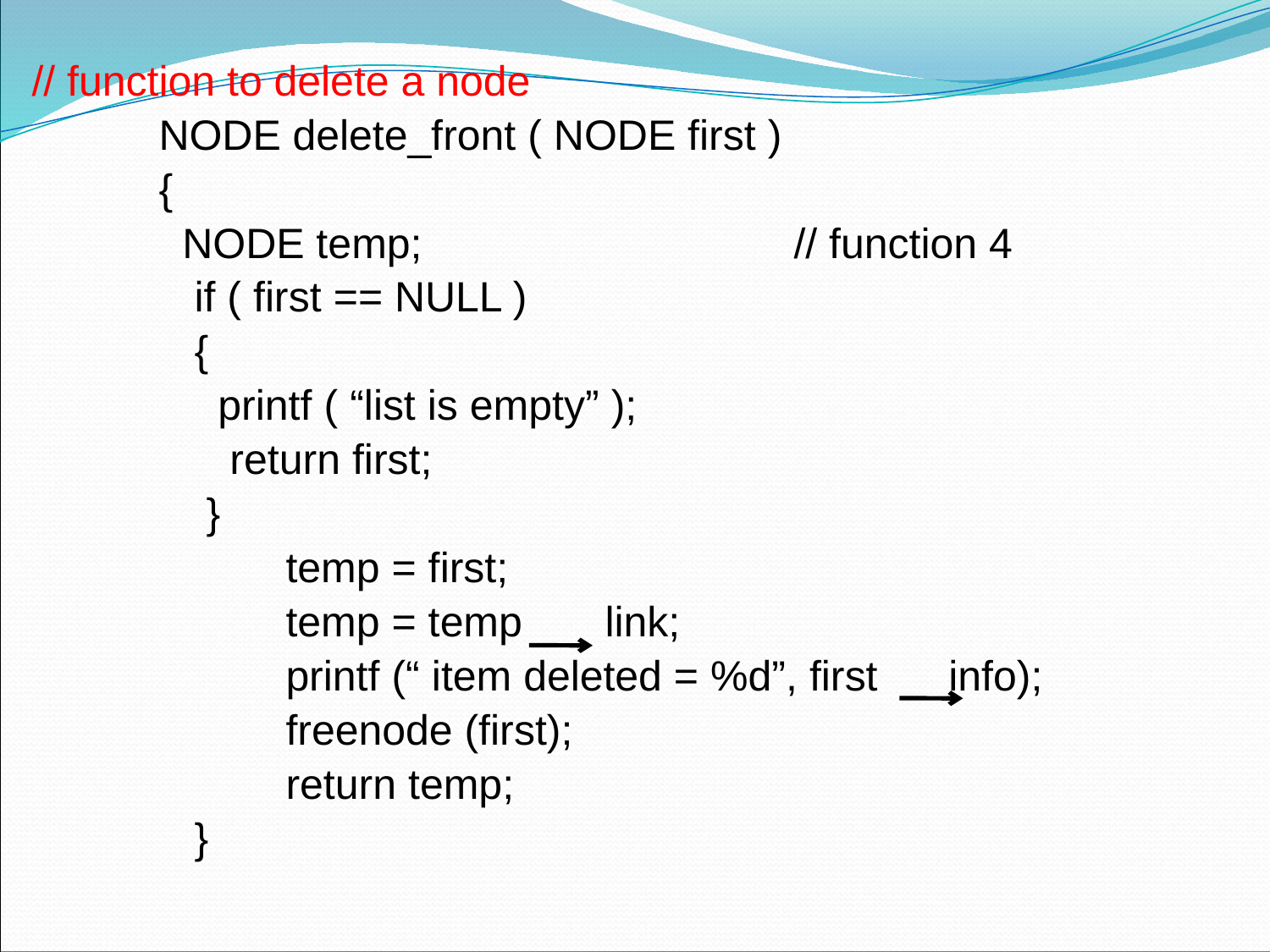

#
// function to delete a node
	NODE delete_front ( NODE first )
	{
 	  NODE temp;			// function 4
	   if ( first == NULL )
	   {
	     printf ( “list is empty” );
	      return first;
	    }
		temp = first;
		temp = temp       link;
		printf (“ item deleted = %d”, first      info);
		freenode (first);
		return temp;
	   }